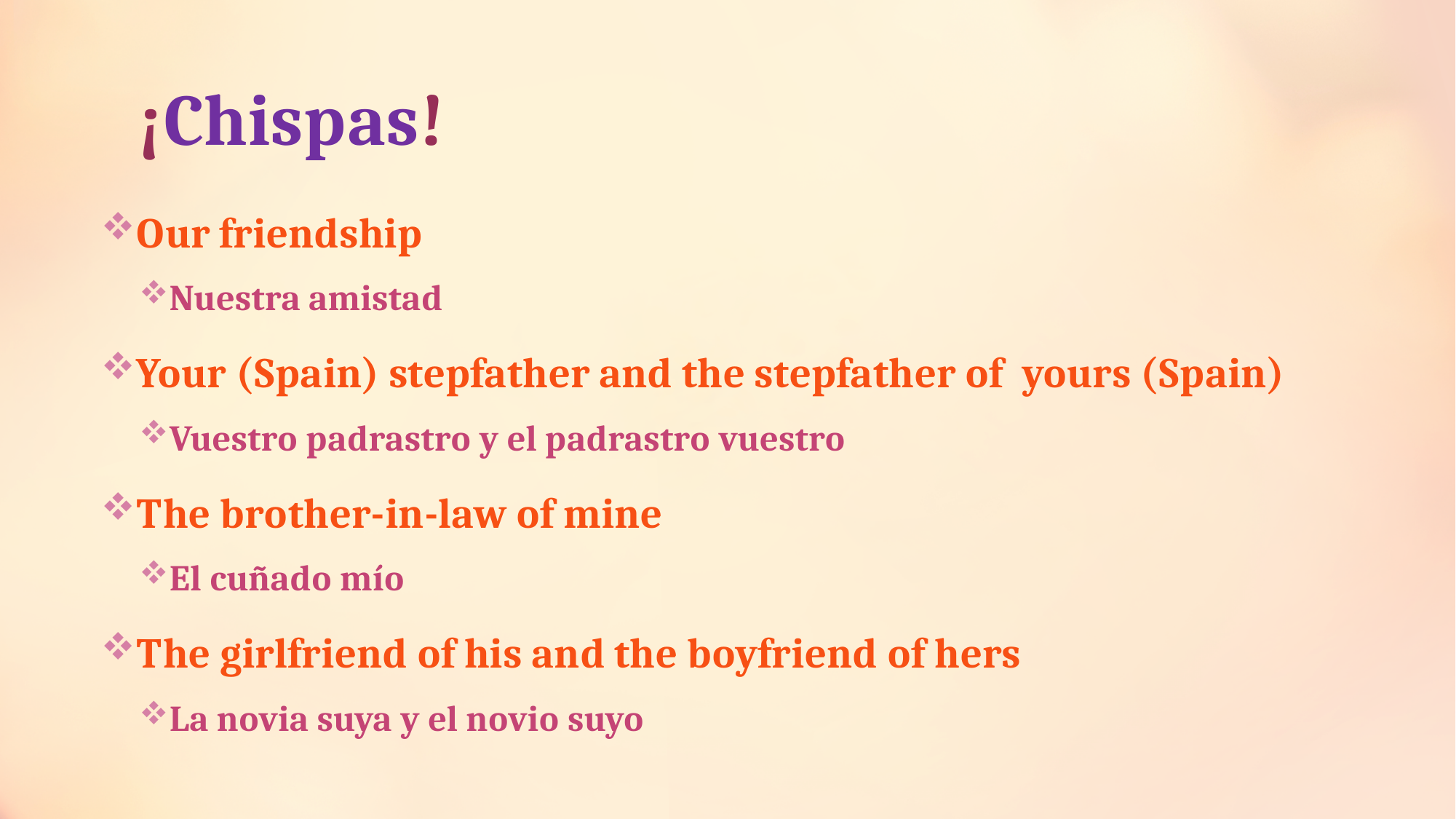

# ¡Chispas!
Our friendship
Nuestra amistad
Your (Spain) stepfather and the stepfather of  yours (Spain)
Vuestro padrastro y el padrastro vuestro
The brother-in-law of mine
El cuñado mío
The girlfriend of his and the boyfriend of hers
La novia suya y el novio suyo